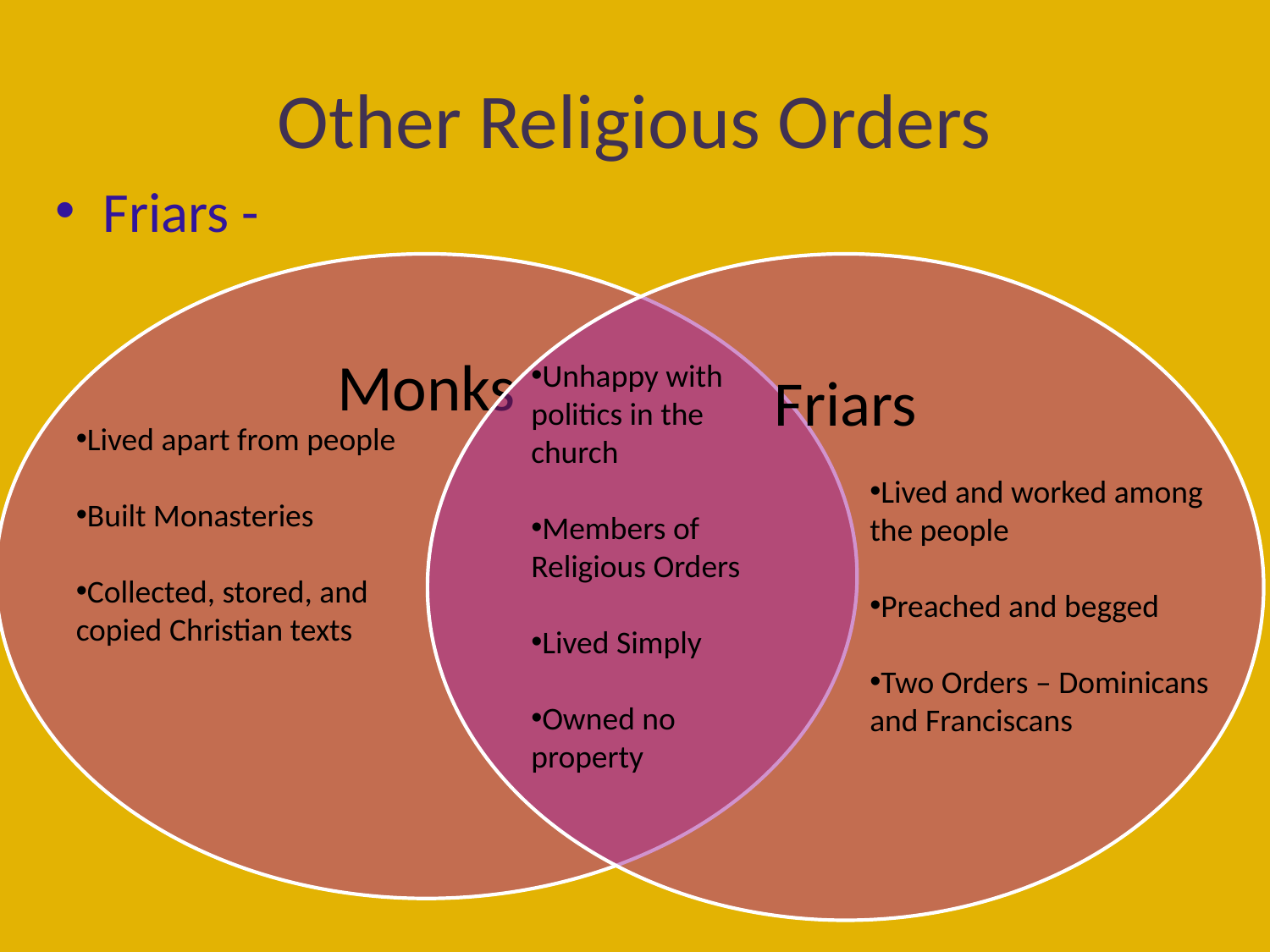

# Other Religious Orders
Friars -
Monks

Friars

Unhappy with politics in the church

Members of Religious Orders

Lived Simply

Owned no property
Lived apart from people

Built Monasteries

Collected, stored, and copied Christian texts
Lived and worked among the people

Preached and begged

Two Orders – Dominicans and Franciscans